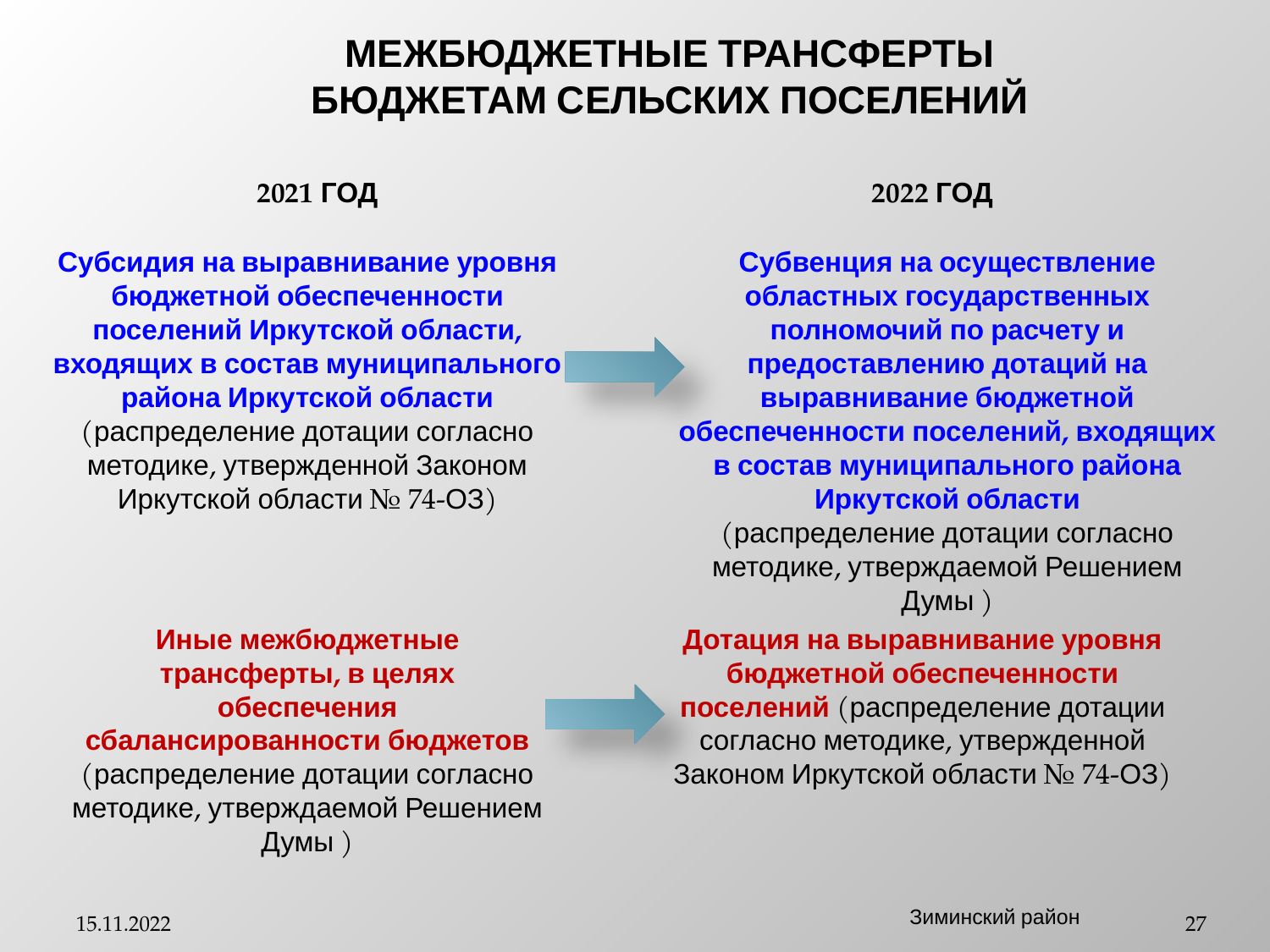

МЕЖБЮДЖЕТНЫЕ ТРАНСФЕРТЫ
БЮДЖЕТАМ СЕЛЬСКИХ ПОСЕЛЕНИЙ

2021 ГОД
2022 ГОД
Субсидия на выравнивание уровня бюджетной обеспеченности поселений Иркутской области, входящих в состав муниципального района Иркутской области
(распределение дотации согласно методике, утвержденной Законом Иркутской области № 74-ОЗ)
Субвенция на осуществление областных государственных полномочий по расчету и предоставлению дотаций на выравнивание бюджетной обеспеченности поселений, входящих в состав муниципального района Иркутской области
(распределение дотации согласно методике, утверждаемой Решением Думы )

Иные межбюджетные трансферты, в целях обеспечения сбалансированности бюджетов
(распределение дотации согласно методике, утверждаемой Решением Думы )
Дотация на выравнивание уровня бюджетной обеспеченности поселений (распределение дотации согласно методике, утвержденной Законом Иркутской области № 74-ОЗ)

Зиминский район
15.11.2022
27